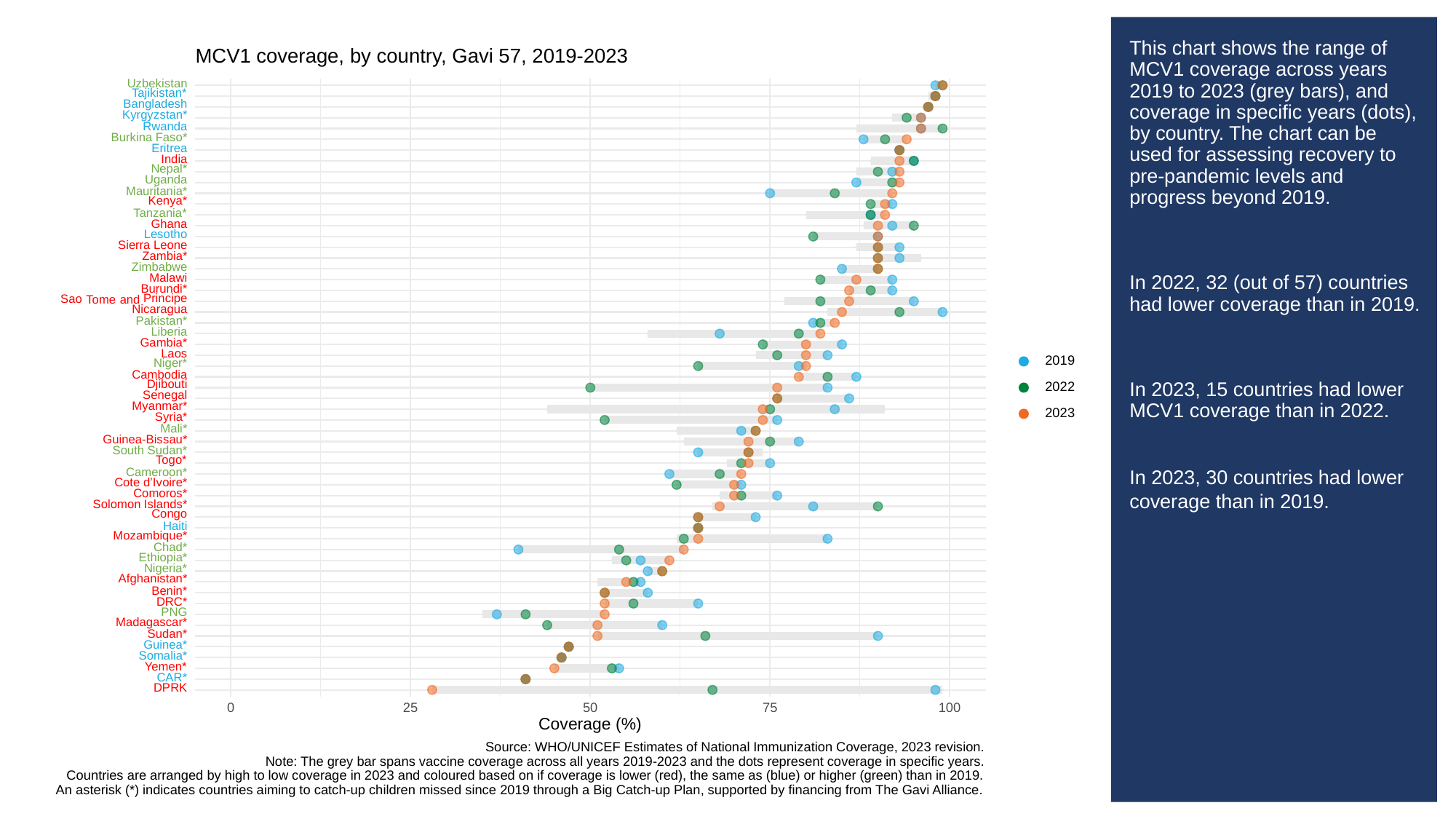

# This chart shows the range of MCV1 coverage across years 2019 to 2023 (grey bars), and coverage in specific years (dots), by country. The chart can be used for assessing recovery to pre-pandemic levels and progress beyond 2019.

In 2022, 32 (out of 57) countries had lower coverage than in 2019.

In 2023, 15 countries had lower MCV1 coverage than in 2022.

In 2023, 30 countries had lower coverage than in 2019.

MCV1 coverage, by country, Gavi 57, 2019-2023

Uzbekistan

Tajikistan*

Bangladesh

Kyrgyzstan*

Rwanda

Faso*
Burkina

Eritrea

India

Nepal*

Uganda

Mauritania*

Kenya*

Tanzania*

Ghana

Lesotho

Sierra
Leone

Zambia*

Zimbabwe

Malawi

Burundi*

Principe
Sao
Tome
and

Nicaragua

Pakistan*

Liberia

Gambia*

Laos

2019

Niger*

Cambodia

Djibouti
2022

Senegal

Myanmar*

2023

Syria*

Mali*

Guinea-Bissau*

South
Sudan*

Togo*

Cameroon*

Cote
d’Ivoire*

Comoros*

Solomon
Islands*

Congo

Haiti

Mozambique*

Chad*

Ethiopia*

Nigeria*

Afghanistan*

Benin*

DRC*

PNG

Madagascar*

Sudan*

Guinea*

Somalia*

Yemen*

CAR*

DPRK

0
25
50
100
75
Coverage (%)
Source: WHO/UNICEF Estimates of National Immunization Coverage, 2023 revision.
Note: The grey bar spans vaccine coverage across all years 2019-2023 and the dots represent coverage in specific years.
Countries are arranged by high to low coverage in 2023 and coloured based on if coverage is lower (red), the same as (blue) or higher (green) than in 2019.
An asterisk (*) indicates countries aiming to catch-up children missed since 2019 through a Big Catch-up Plan, supported by financing from The Gavi Alliance.